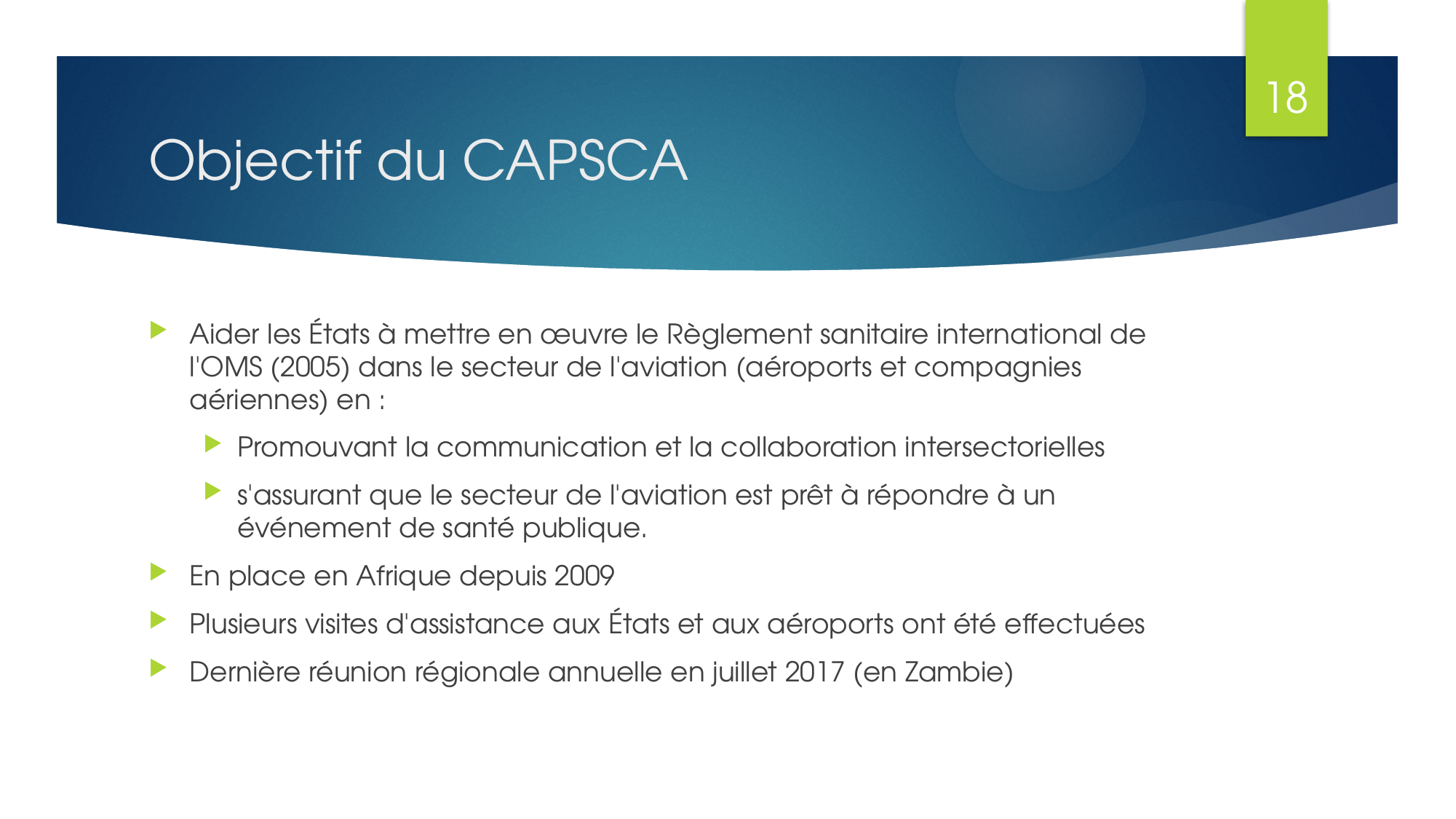

18
# Objectif du CAPSCA
Aider les États à mettre en œuvre le Règlement sanitaire international de l'OMS (2005) dans le secteur de l'aviation (aéroports et compagnies aériennes) en :
Promouvant la communication et la collaboration intersectorielles
s'assurant que le secteur de l'aviation est prêt à répondre à un événement de santé publique.
En place en Afrique depuis 2009
Plusieurs visites d'assistance aux États et aux aéroports ont été effectuées
Dernière réunion régionale annuelle en juillet 2017 (en Zambie)